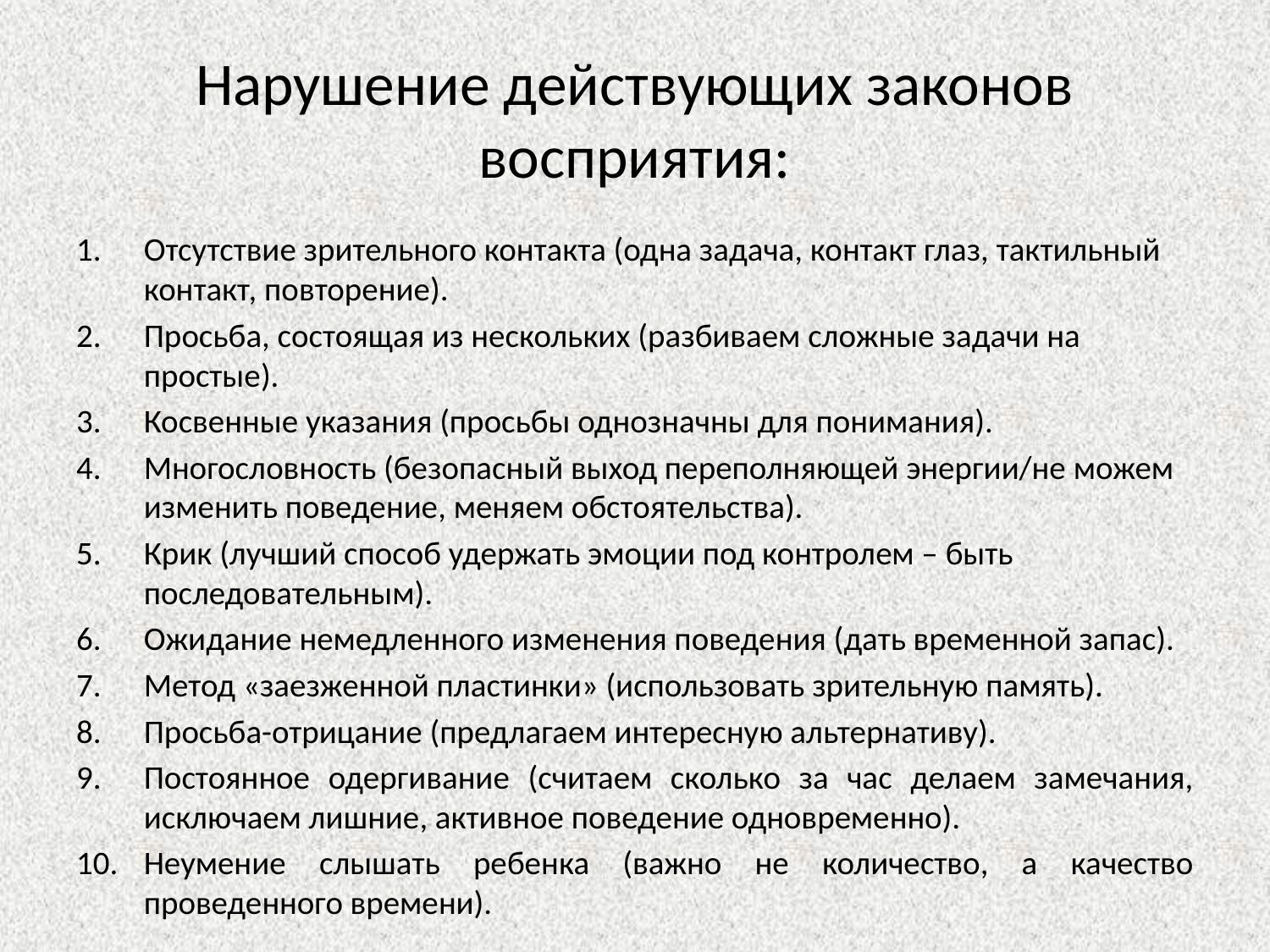

# Нарушение действующих законов восприятия:
Отсутствие зрительного контакта (одна задача, контакт глаз, тактильный контакт, повторение).
Просьба, состоящая из нескольких (разбиваем сложные задачи на простые).
Косвенные указания (просьбы однозначны для понимания).
Многословность (безопасный выход переполняющей энергии/не можем изменить поведение, меняем обстоятельства).
Крик (лучший способ удержать эмоции под контролем – быть последовательным).
Ожидание немедленного изменения поведения (дать временной запас).
Метод «заезженной пластинки» (использовать зрительную память).
Просьба-отрицание (предлагаем интересную альтернативу).
Постоянное одергивание (считаем сколько за час делаем замечания, исключаем лишние, активное поведение одновременно).
Неумение слышать ребенка (важно не количество, а качество проведенного времени).